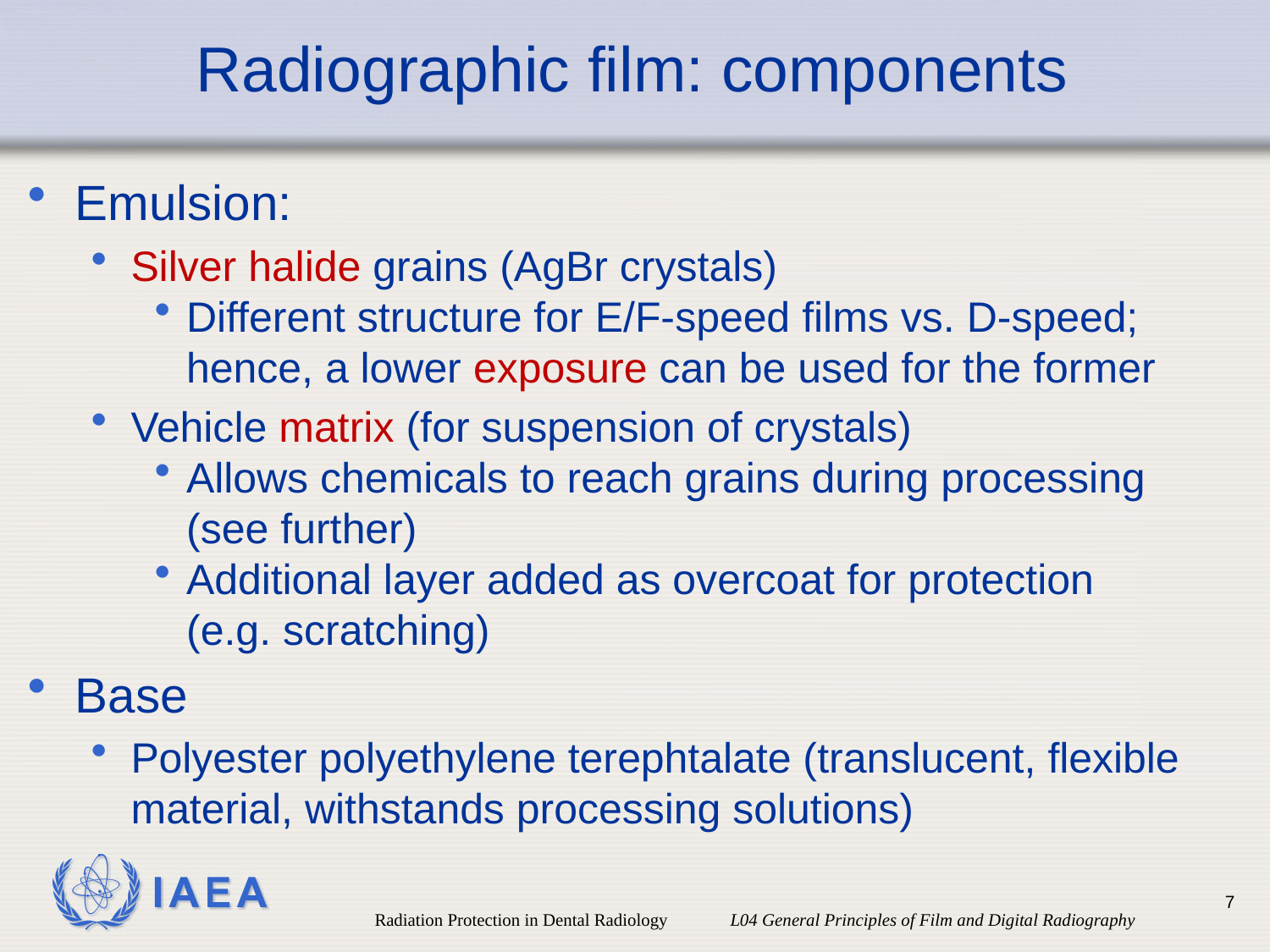

# Radiographic film: components
Emulsion:
Silver halide grains (AgBr crystals)
Different structure for E/F-speed films vs. D-speed; hence, a lower exposure can be used for the former
Vehicle matrix (for suspension of crystals)
Allows chemicals to reach grains during processing (see further)
Additional layer added as overcoat for protection
(e.g. scratching)
Base
Polyester polyethylene terephtalate (translucent, flexible material, withstands processing solutions)
7
Radiation Protection in Dental Radiology              L04 General Principles of Film and Digital Radiography